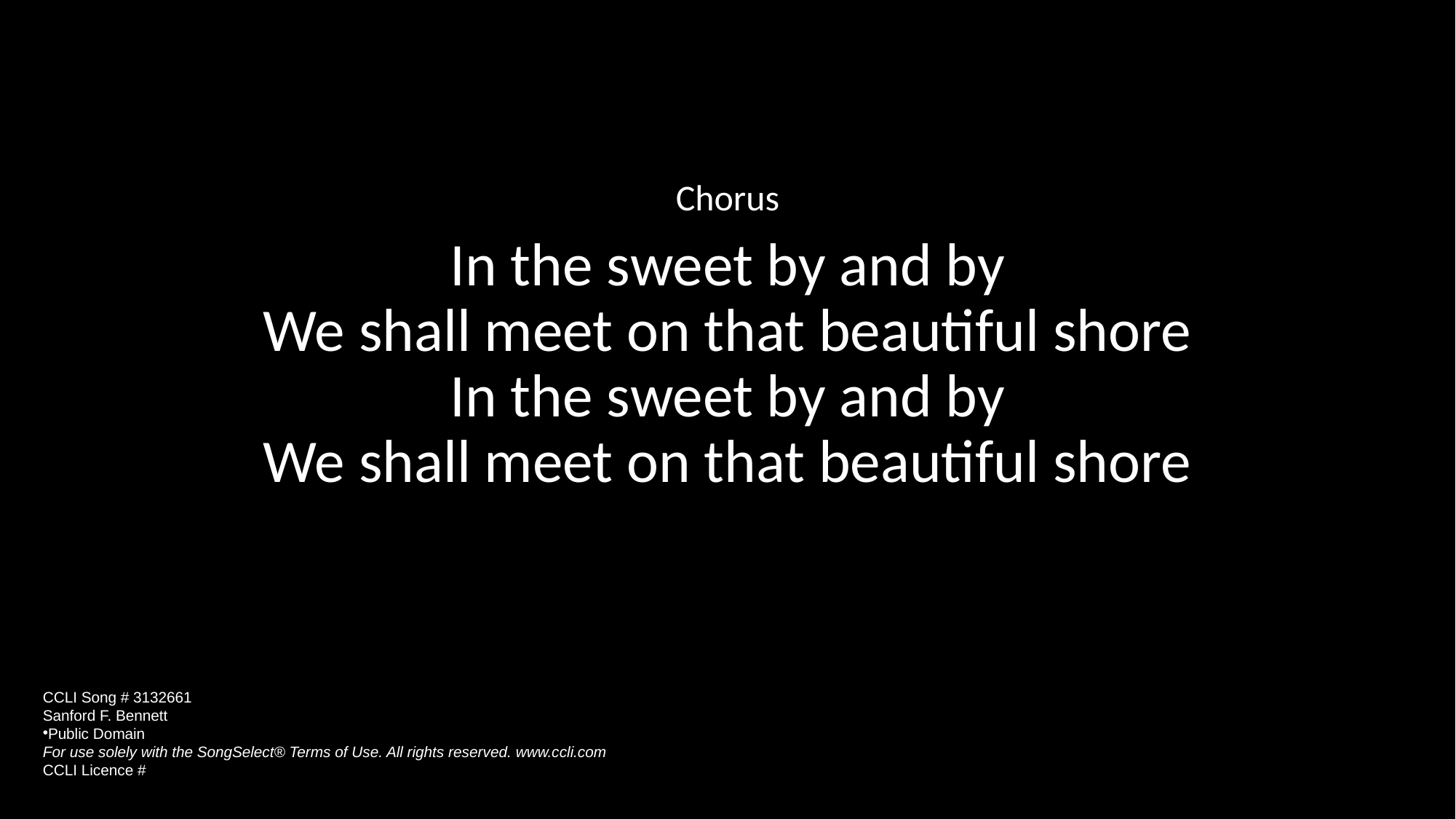

Chorus
In the sweet by and by
We shall meet on that beautiful shore
In the sweet by and by
We shall meet on that beautiful shore
CCLI Song # 3132661
Sanford F. Bennett
Public Domain
For use solely with the SongSelect® Terms of Use. All rights reserved. www.ccli.com
CCLI Licence #